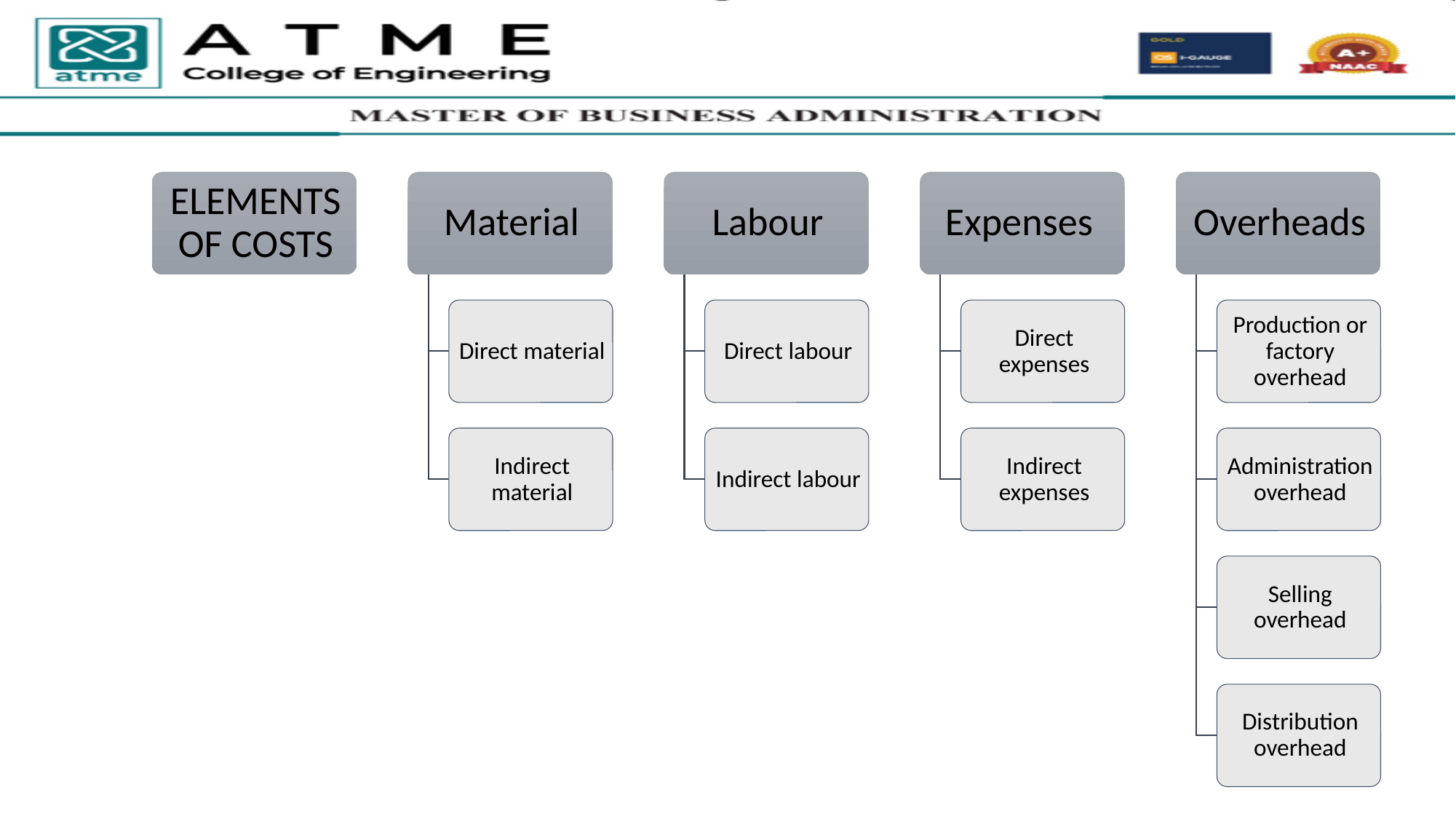

ELEMENTS OF COSTS
Material
Direct material
Indirect material
Labour
Direct labour
Indirect labour
Expenses
Direct expenses
Indirect expenses
Overheads
Production or factory overhead
Administration overhead
Selling overhead
Distribution overhead